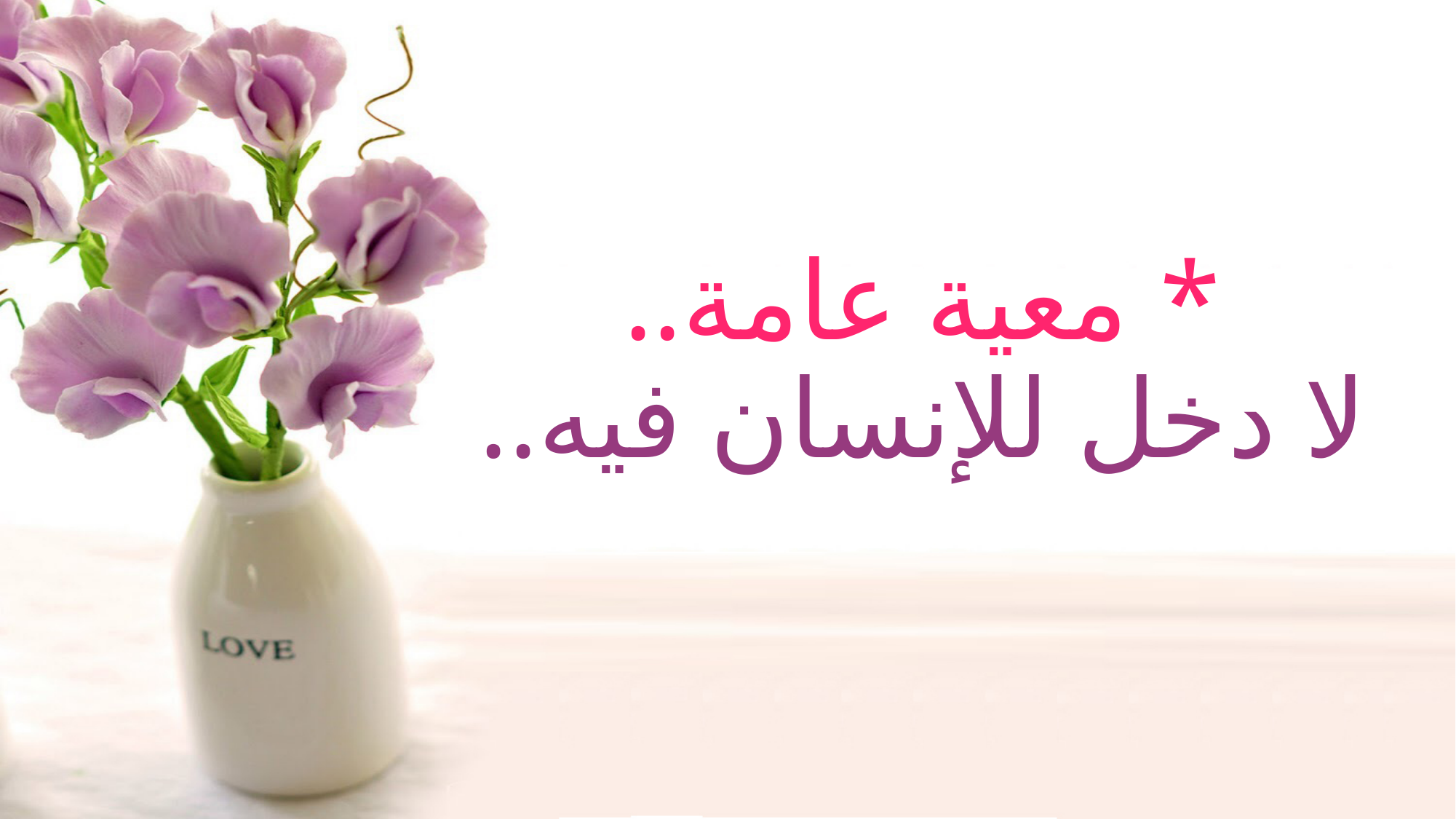

# * معية عامة.. لا دخل للإنسان فيه..